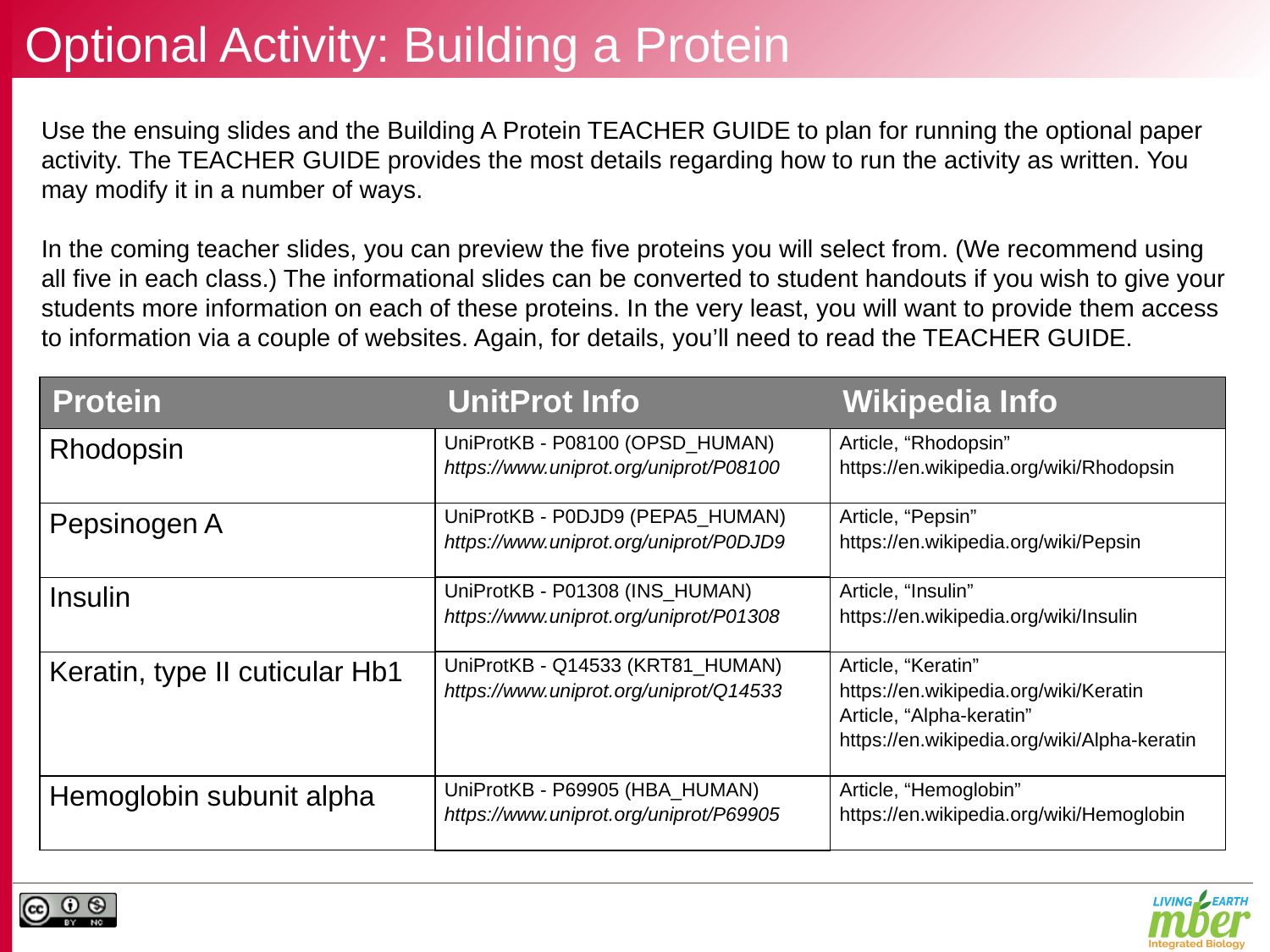

# Optional Activity: Building a Protein
Use the ensuing slides and the Building A Protein TEACHER GUIDE to plan for running the optional paper activity. The TEACHER GUIDE provides the most details regarding how to run the activity as written. You may modify it in a number of ways.

In the coming teacher slides, you can preview the five proteins you will select from. (We recommend using all five in each class.) The informational slides can be converted to student handouts if you wish to give your students more information on each of these proteins. In the very least, you will want to provide them access to information via a couple of websites. Again, for details, you’ll need to read the TEACHER GUIDE.

| Protein | UnitProt Info | Wikipedia Info |
| --- | --- | --- |
| Rhodopsin | UniProtKB - P08100 (OPSD\_HUMAN) https://www.uniprot.org/uniprot/P08100 | Article, “Rhodopsin” https://en.wikipedia.org/wiki/Rhodopsin |
| Pepsinogen A | UniProtKB - P0DJD9 (PEPA5\_HUMAN) https://www.uniprot.org/uniprot/P0DJD9 | Article, “Pepsin” https://en.wikipedia.org/wiki/Pepsin |
| Insulin | UniProtKB - P01308 (INS\_HUMAN) https://www.uniprot.org/uniprot/P01308 | Article, “Insulin” https://en.wikipedia.org/wiki/Insulin |
| Keratin, type II cuticular Hb1 | UniProtKB - Q14533 (KRT81\_HUMAN) https://www.uniprot.org/uniprot/Q14533 | Article, “Keratin” https://en.wikipedia.org/wiki/Keratin Article, “Alpha-keratin” https://en.wikipedia.org/wiki/Alpha-keratin |
| Hemoglobin subunit alpha | UniProtKB - P69905 (HBA\_HUMAN) https://www.uniprot.org/uniprot/P69905 | Article, “Hemoglobin” https://en.wikipedia.org/wiki/Hemoglobin |